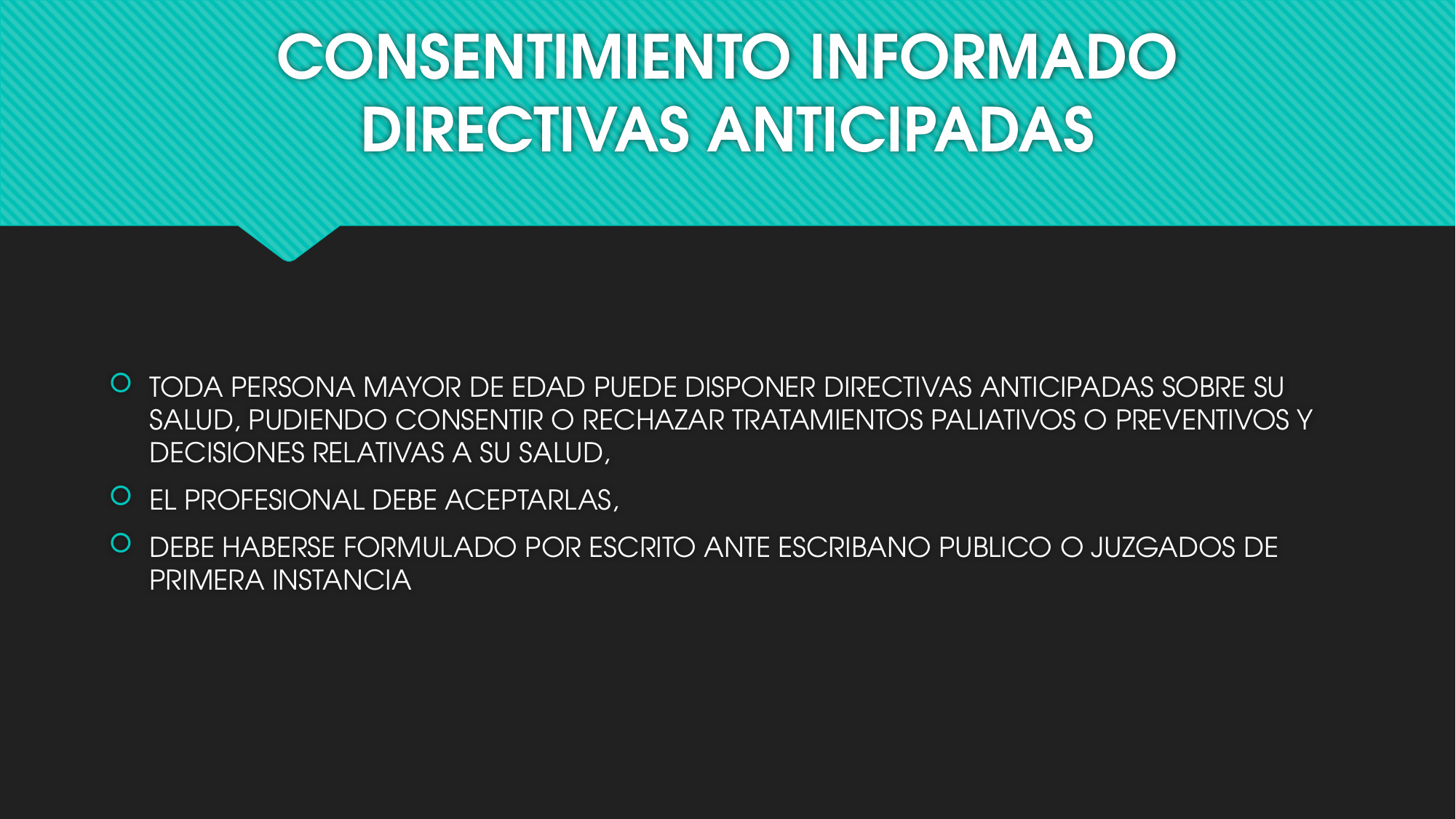

# CONSENTIMIENTO INFORMADO DIRECTIVAS ANTICIPADAS
TODA PERSONA MAYOR DE EDAD PUEDE DISPONER DIRECTIVAS ANTICIPADAS SOBRE SU SALUD, PUDIENDO CONSENTIR O RECHAZAR TRATAMIENTOS PALIATIVOS O PREVENTIVOS Y DECISIONES RELATIVAS A SU SALUD,
EL PROFESIONAL DEBE ACEPTARLAS,
DEBE HABERSE FORMULADO POR ESCRITO ANTE ESCRIBANO PUBLICO O JUZGADOS DE PRIMERA INSTANCIA